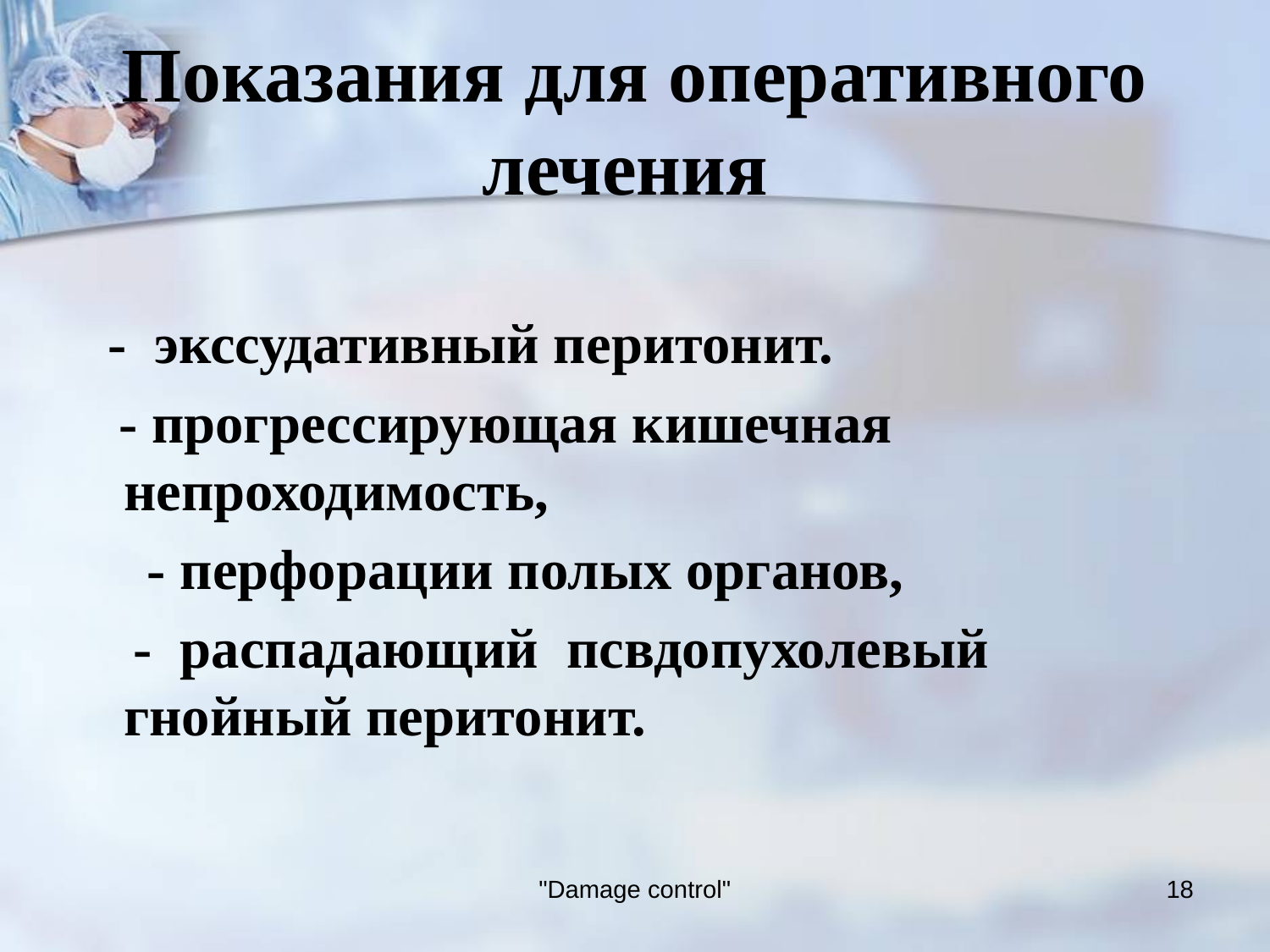

# Показания для оперативного лечения

  -  экссудативный перитонит.
   - прогрессирующая кишечная непроходимость,
     - перфорации полых органов,
    -  распадающий  псвдопухолевый гнойный перитонит.

"Damage control"
18